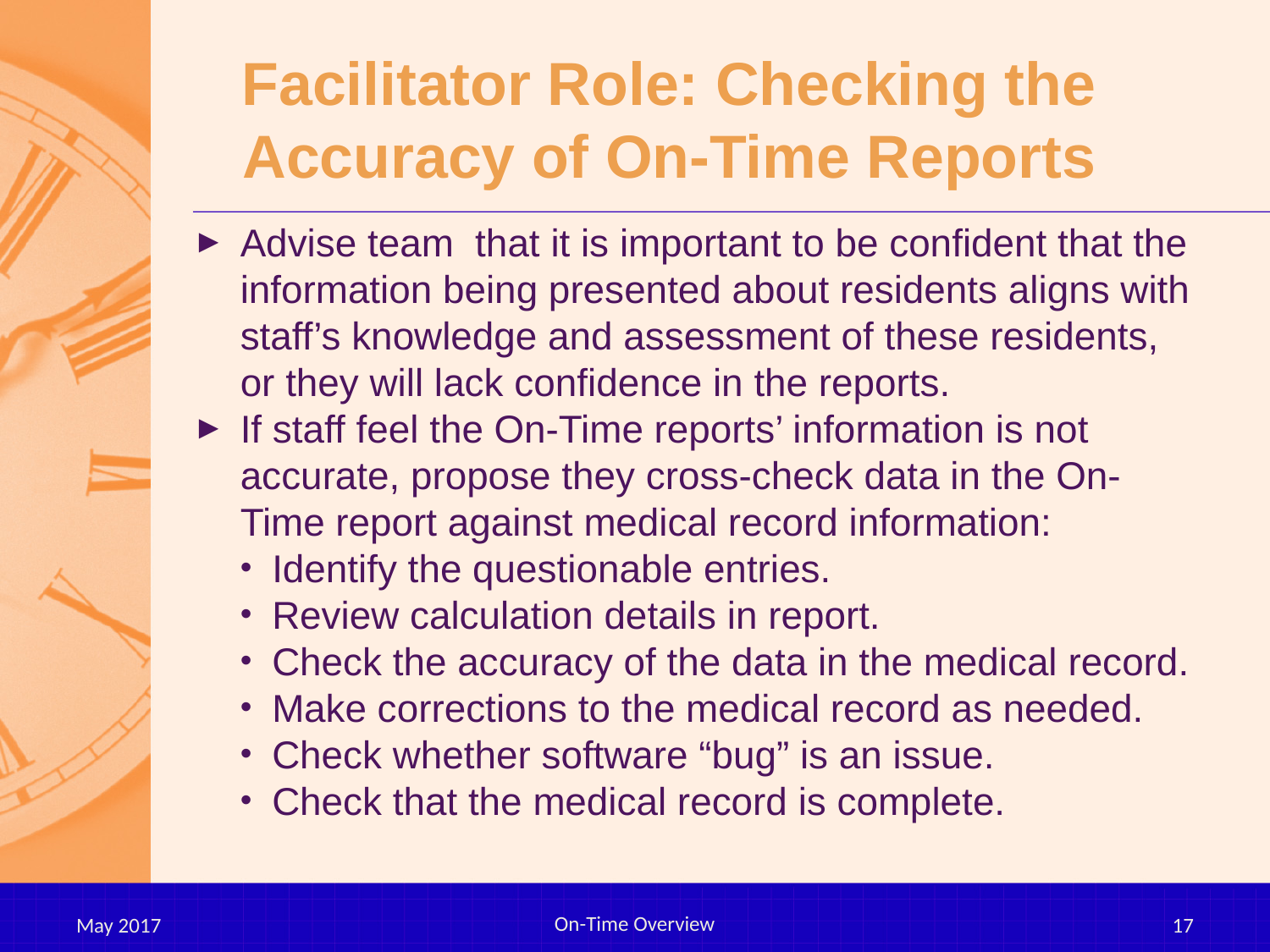

# Facilitator Role: Checking the Accuracy of On-Time Reports
Advise team  that it is important to be confident that the information being presented about residents aligns with staff’s knowledge and assessment of these residents, or they will lack confidence in the reports.
If staff feel the On-Time reports’ information is not accurate, propose they cross-check data in the On-Time report against medical record information:
Identify the questionable entries.
Review calculation details in report.
Check the accuracy of the data in the medical record.
Make corrections to the medical record as needed.
Check whether software “bug” is an issue.
Check that the medical record is complete.

On-Time Overview
May 2017
17